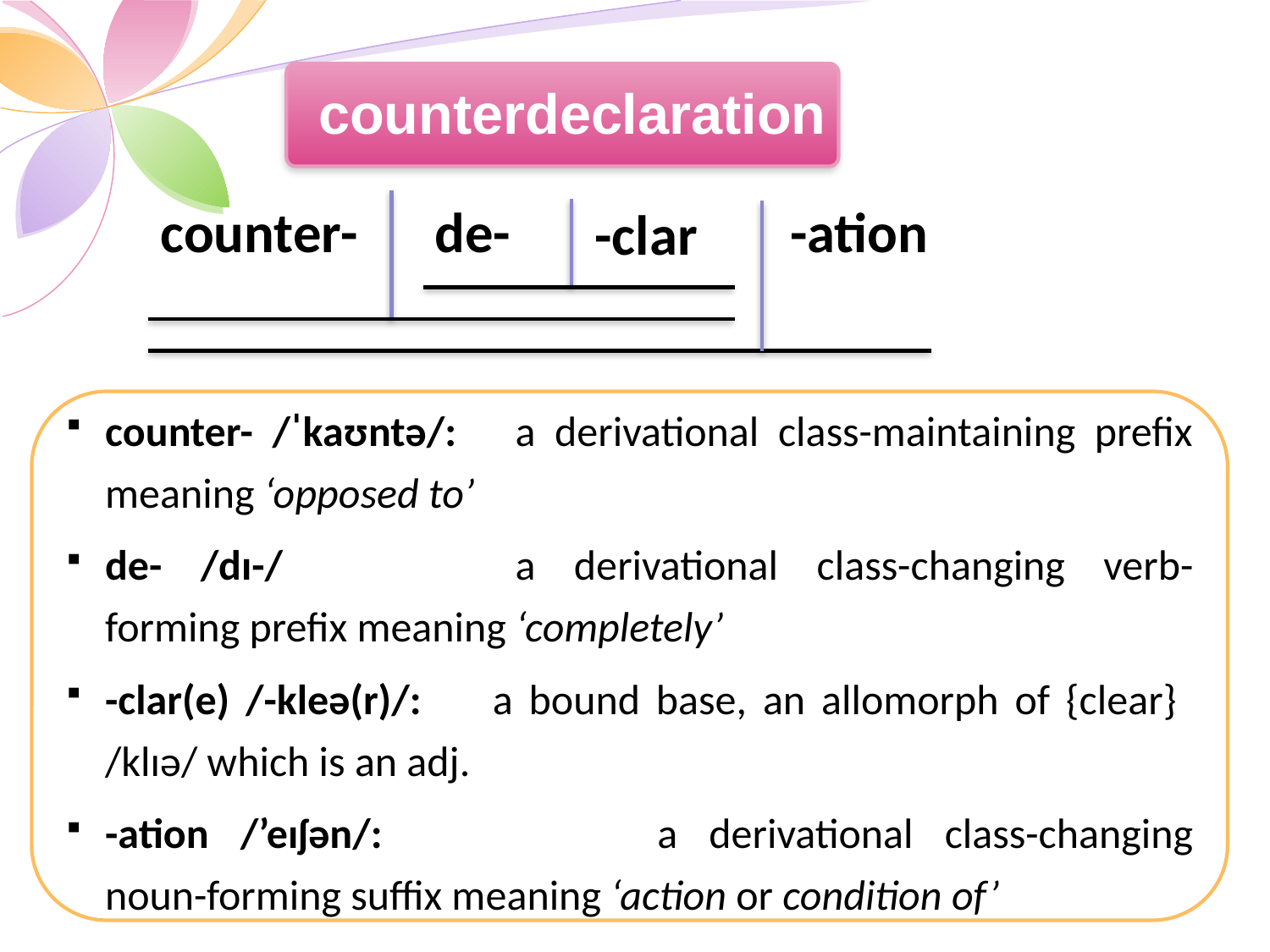

counterdeclaration
-ation
counter-
de-
-clar
counter- /ˈkaʊntə/:	 a derivational class-maintaining prefix meaning ‘opposed to’
de- /dɪ-/		a derivational class-changing verb-forming prefix meaning ‘completely’
-clar(e) /-kleə(r)/:	a bound base, an allomorph of {clear}  /klɪə/ which is an adj.
-ation /’eɪʃən/: 		a derivational class-changing noun-forming suffix meaning ‘action or condition of’